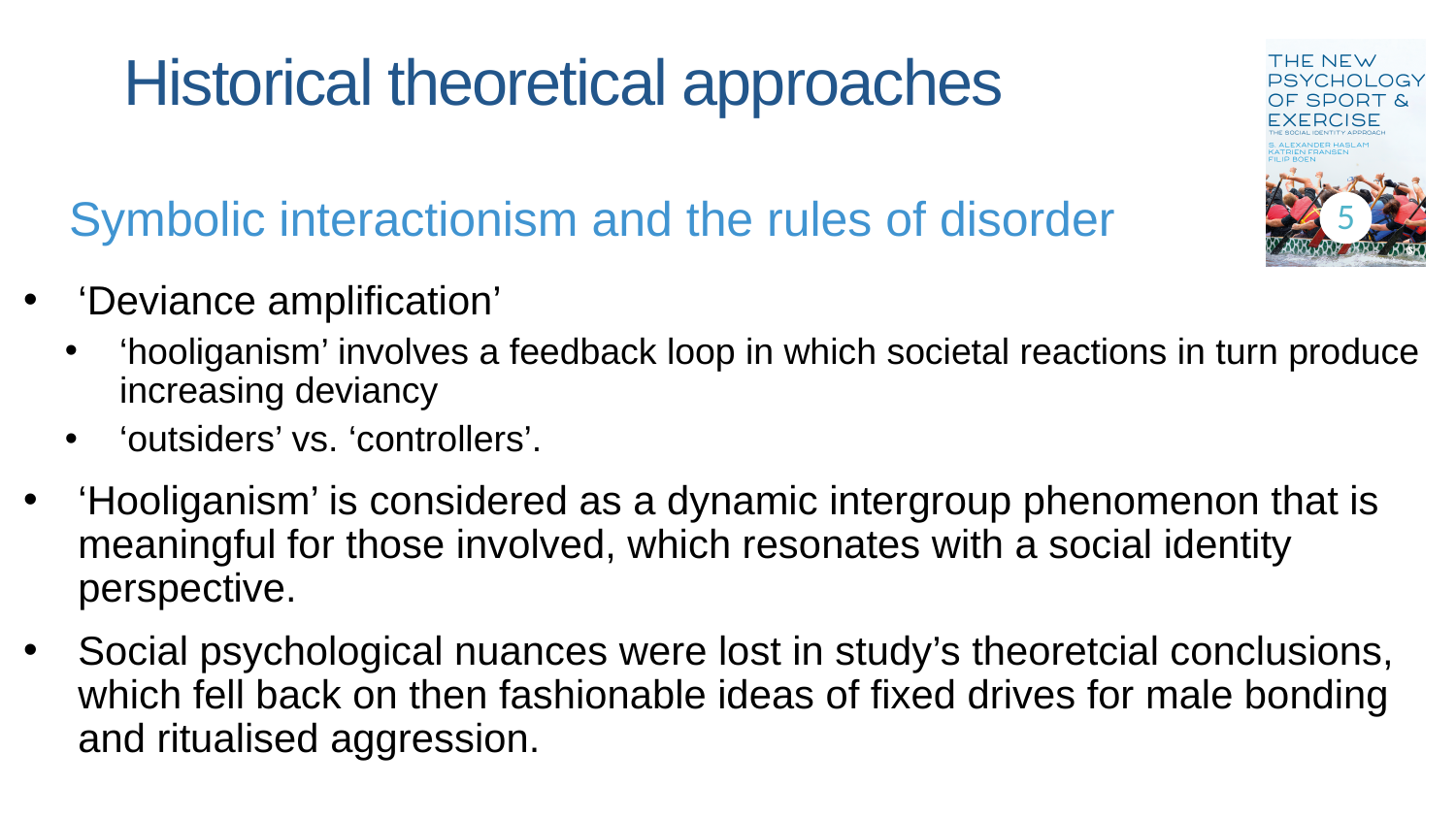

# Historical theoretical approaches
5
Symbolic interactionism and the rules of disorder
‘Deviance amplification’
‘hooliganism’ involves a feedback loop in which societal reactions in turn produce increasing deviancy
‘outsiders’ vs. ‘controllers’.
‘Hooliganism’ is considered as a dynamic intergroup phenomenon that is meaningful for those involved, which resonates with a social identity perspective.
Social psychological nuances were lost in study’s theoretcial conclusions, which fell back on then fashionable ideas of fixed drives for male bonding and ritualised aggression.